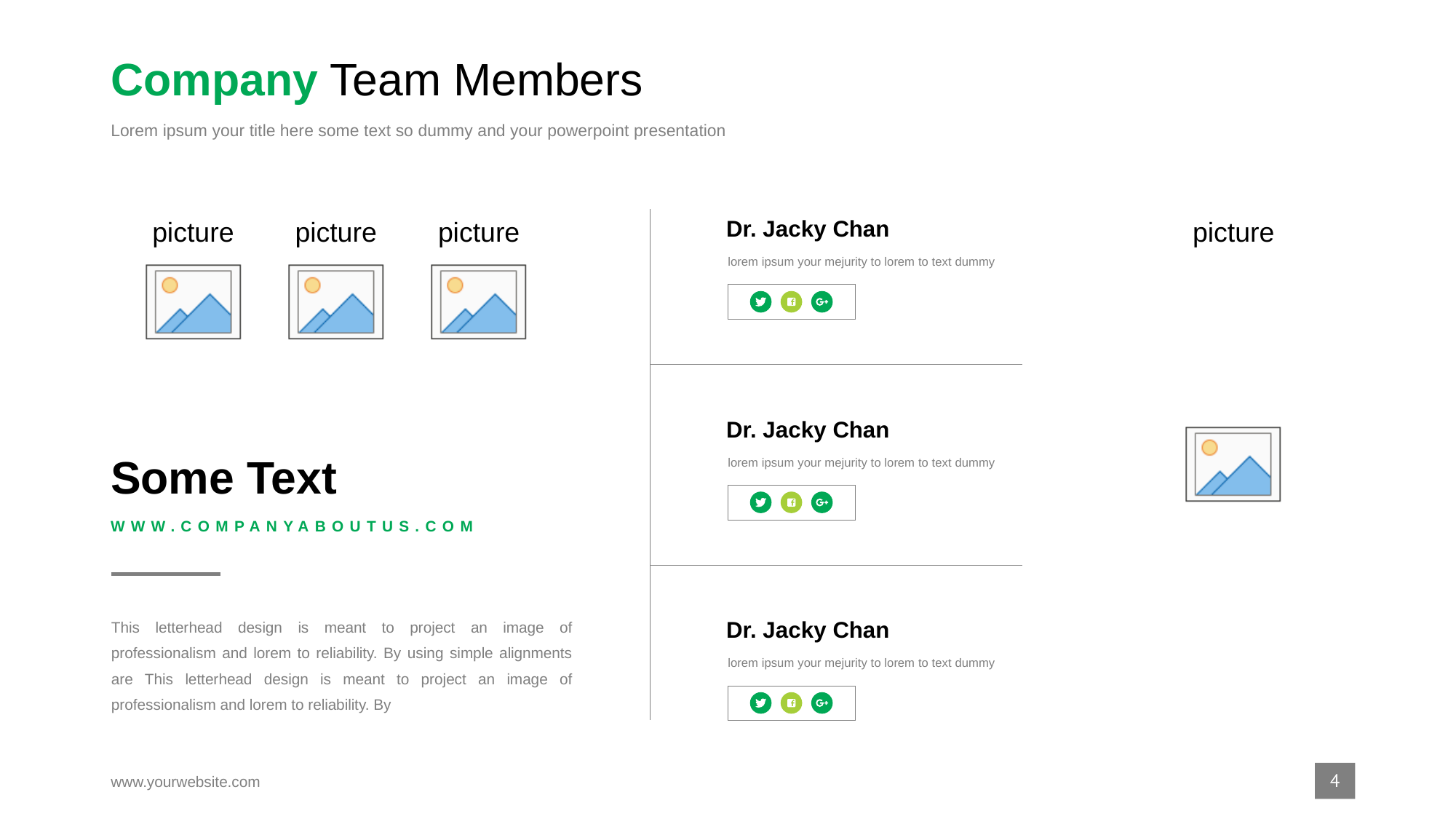

# Company Team Members
Lorem ipsum your title here some text so dummy and your powerpoint presentation

Dr. Jacky Chan
lorem ipsum your mejurity to lorem to text dummy

Dr. Jacky Chan
lorem ipsum your mejurity to lorem to text dummy

Some Text
WWW.COMPANYABOUTUS.COM
This letterhead design is meant to project an image of professionalism and lorem to reliability. By using simple alignments are This letterhead design is meant to project an image of professionalism and lorem to reliability. By
Dr. Jacky Chan
lorem ipsum your mejurity to lorem to text dummy

4
www.yourwebsite.com